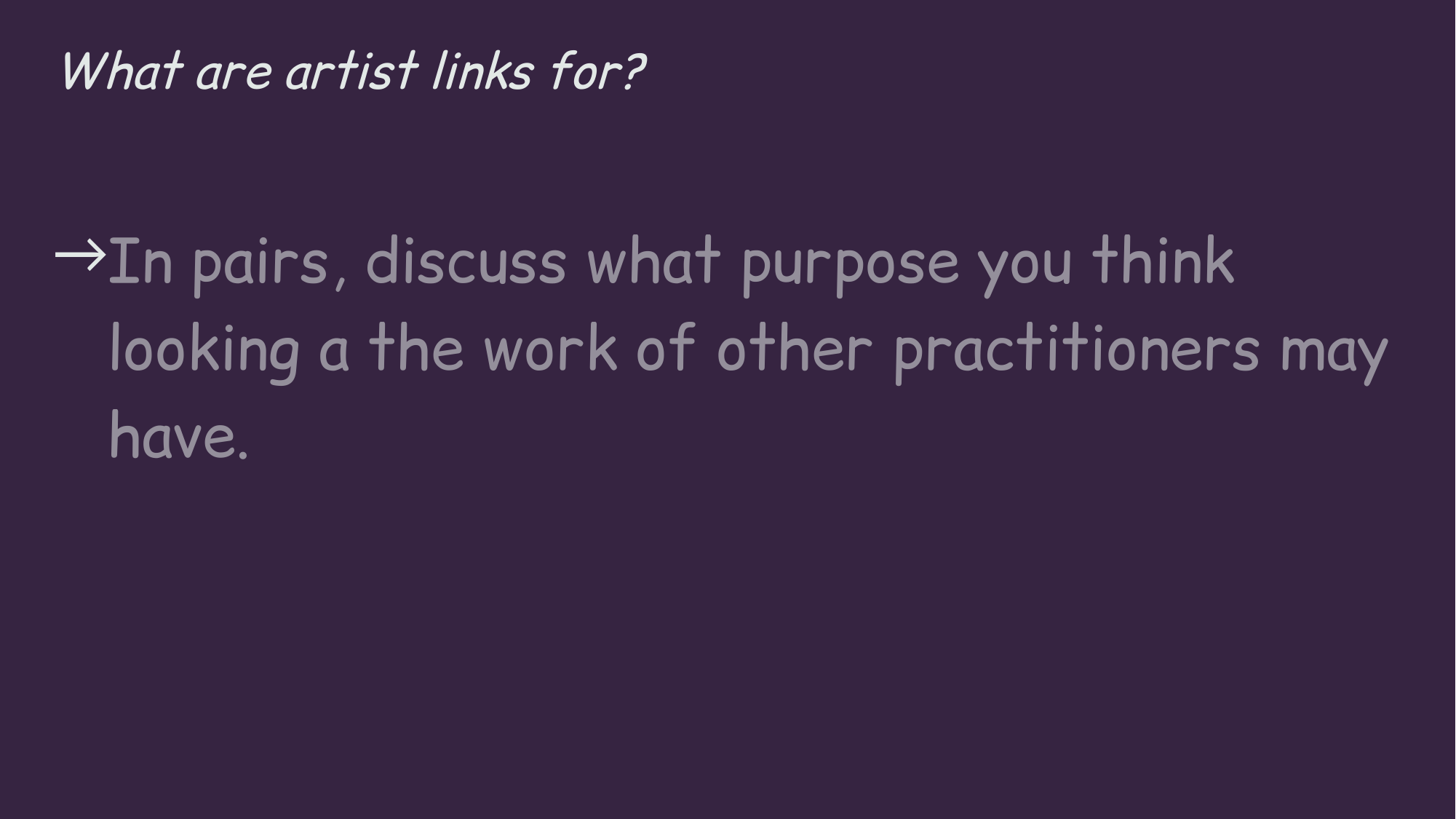

# What are artist links for?
In pairs, discuss what purpose you think looking a the work of other practitioners may have.